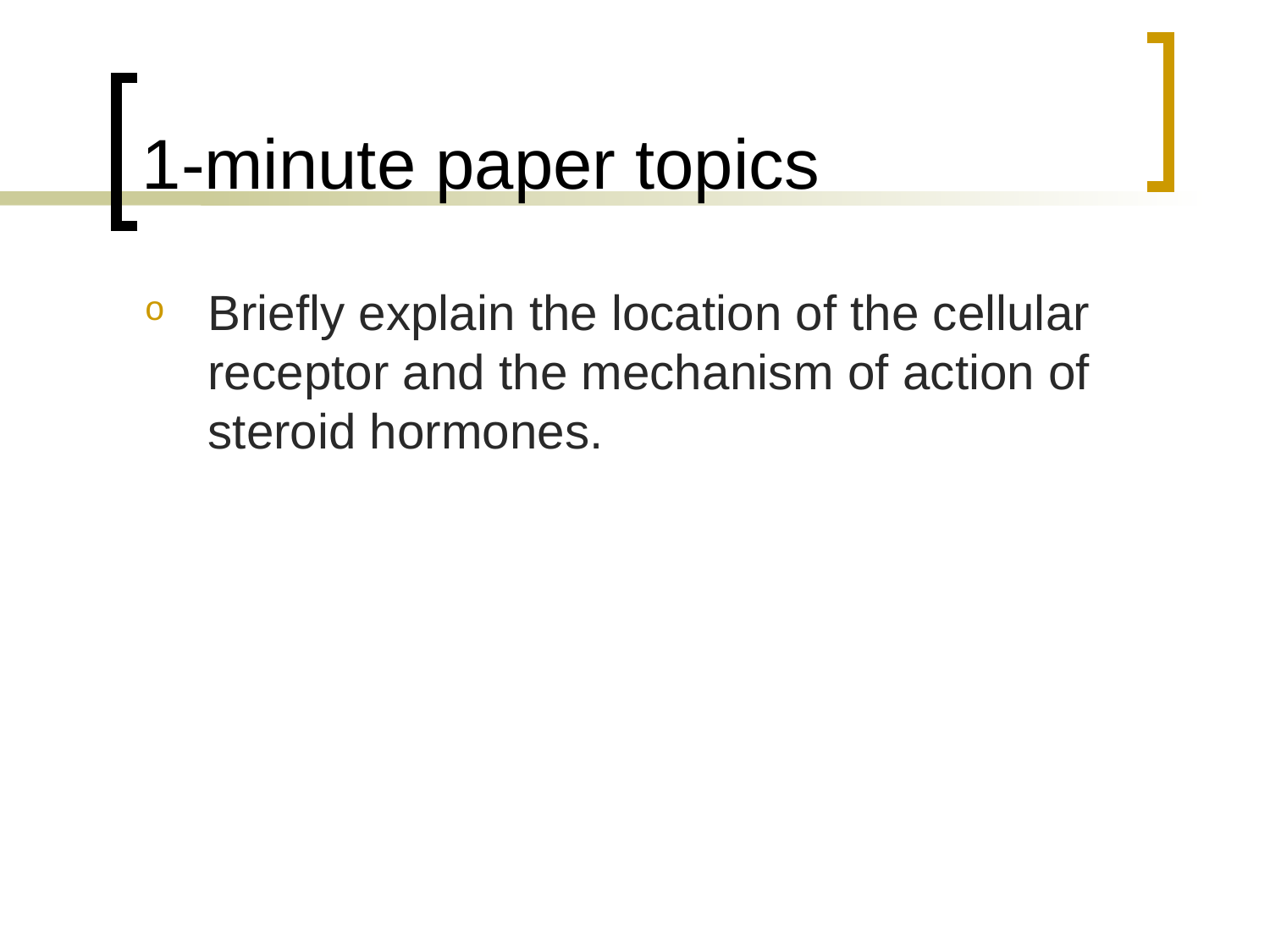

# 1-minute paper topics
Briefly explain the location of the cellular receptor and the mechanism of action of steroid hormones.